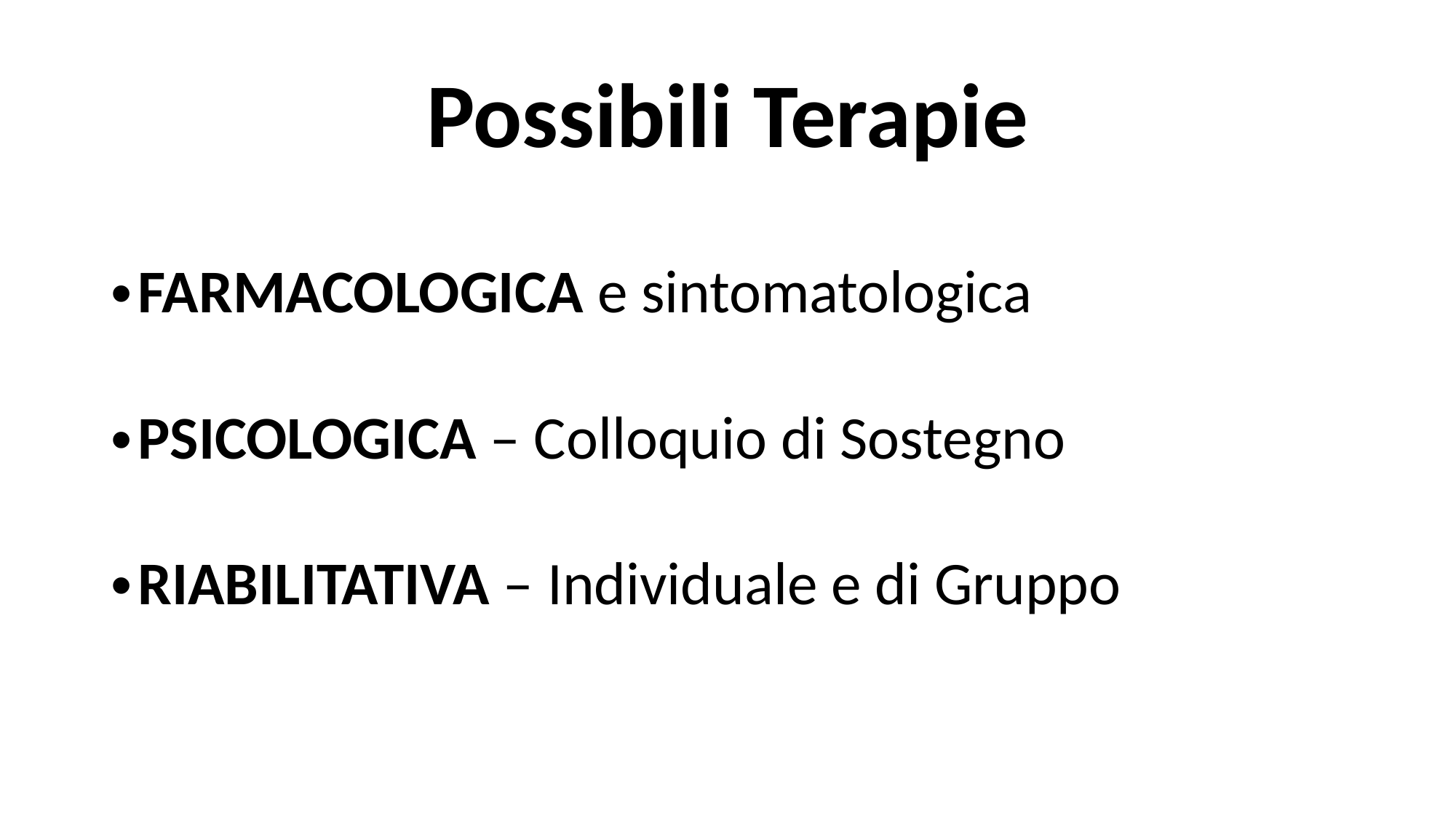

Possibili Terapie

FARMACOLOGICA e sintomatologica

PSICOLOGICA – Colloquio di Sostegno

RIABILITATIVA – Individuale e di Gruppo